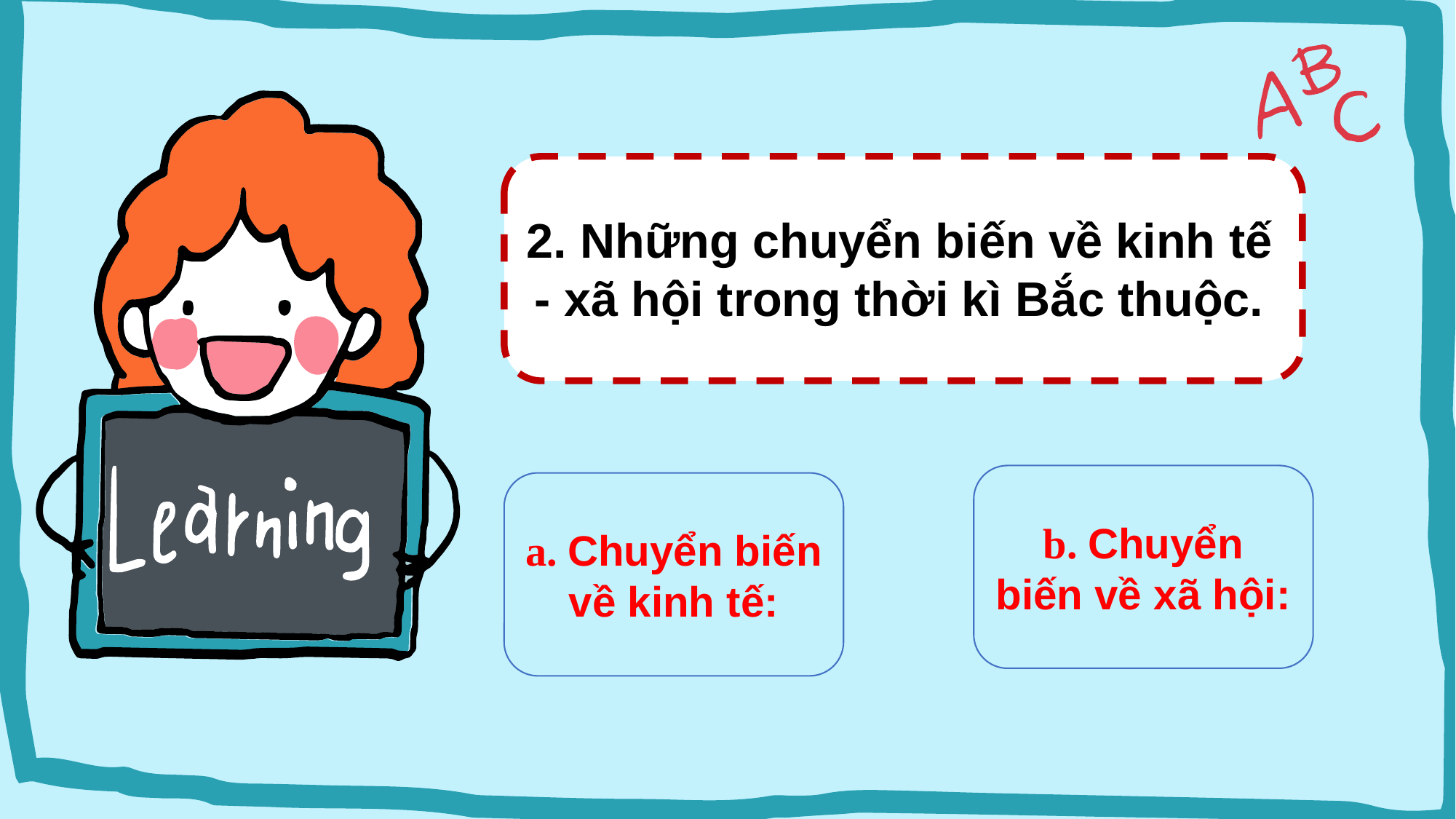

2. Những chuyển biến về kinh tế - xã hội trong thời kì Bắc thuộc.
b. Chuyển biến về xã hội:
a. Chuyển biến về kinh tế: